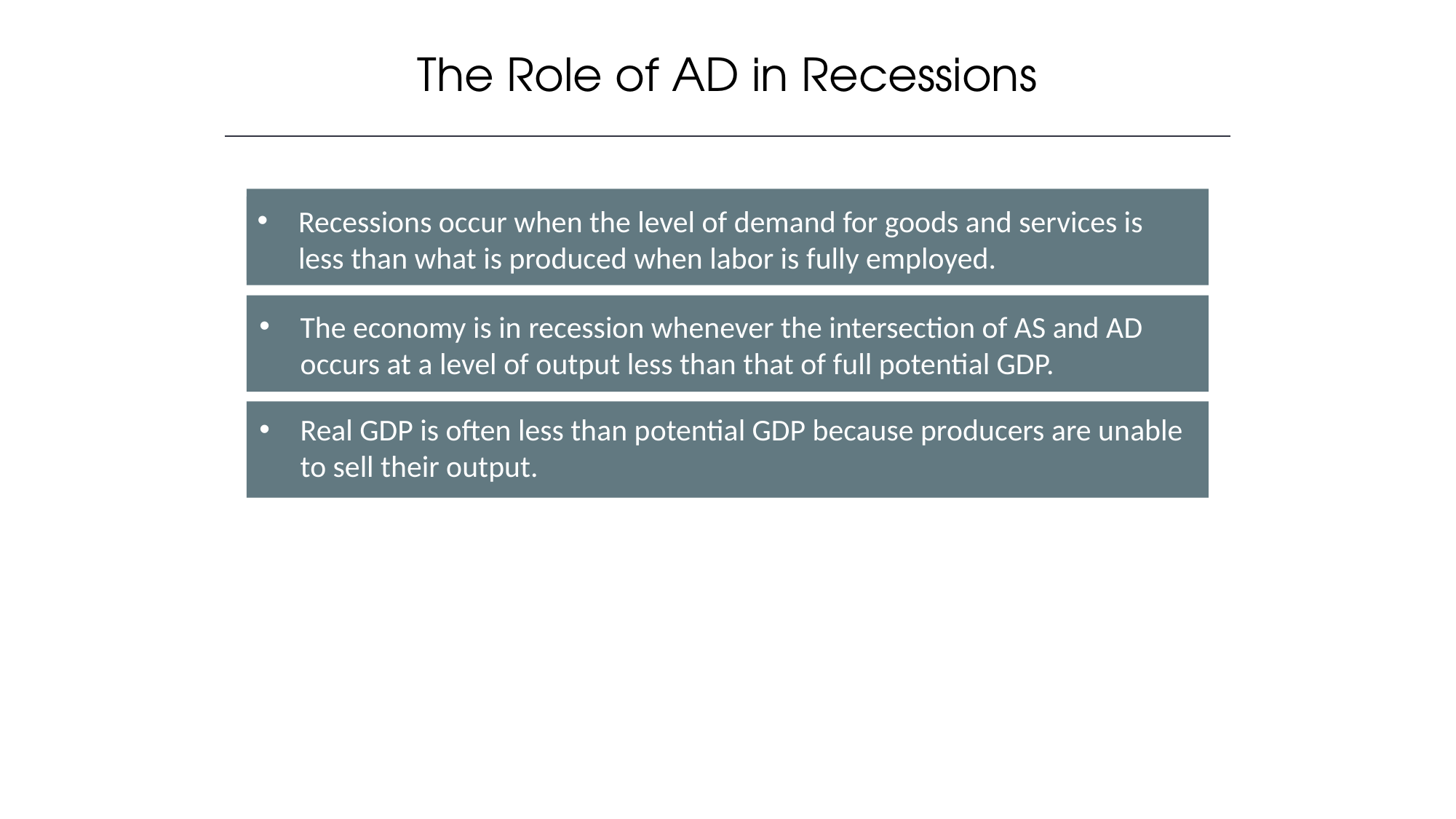

The Role of AD in Recessions

Recessions occur when the level of demand for goods and services is less than what is produced when labor is fully employed.

The economy is in recession whenever the intersection of AS and AD occurs at a level of output less than that of full potential GDP.

Real GDP is often less than potential GDP because producers are unable to sell their output.